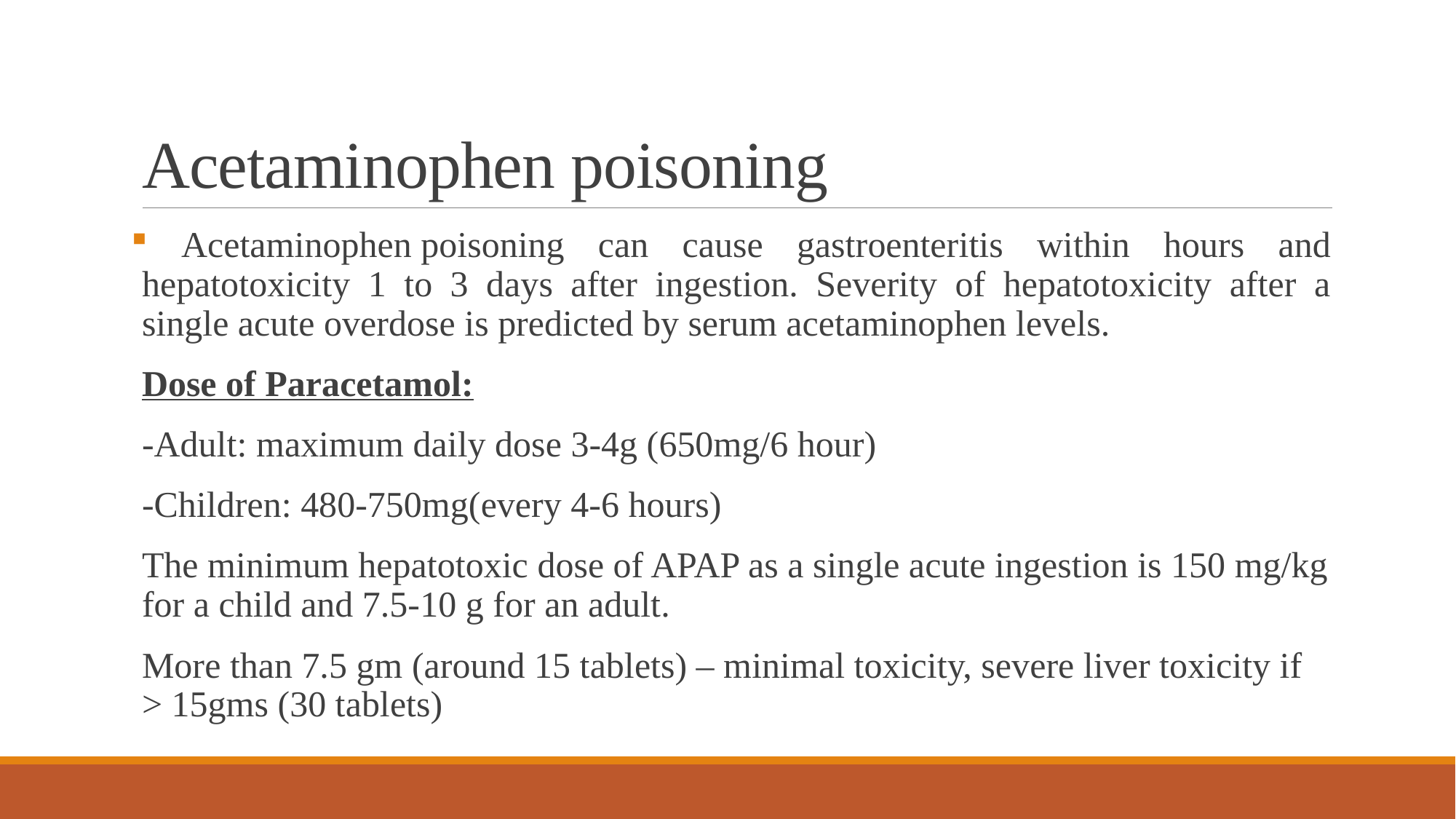

# Acetaminophen poisoning
 Acetaminophen poisoning can cause gastroenteritis within hours and hepatotoxicity 1 to 3 days after ingestion. Severity of hepatotoxicity after a single acute overdose is predicted by serum acetaminophen levels.
Dose of Paracetamol:
-Adult: maximum daily dose 3-4g (650mg/6 hour)
-Children: 480-750mg(every 4-6 hours)
The minimum hepatotoxic dose of APAP as a single acute ingestion is 150 mg/kg for a child and 7.5-10 g for an adult.
More than 7.5 gm (around 15 tablets) – minimal toxicity, severe liver toxicity if > 15gms (30 tablets)